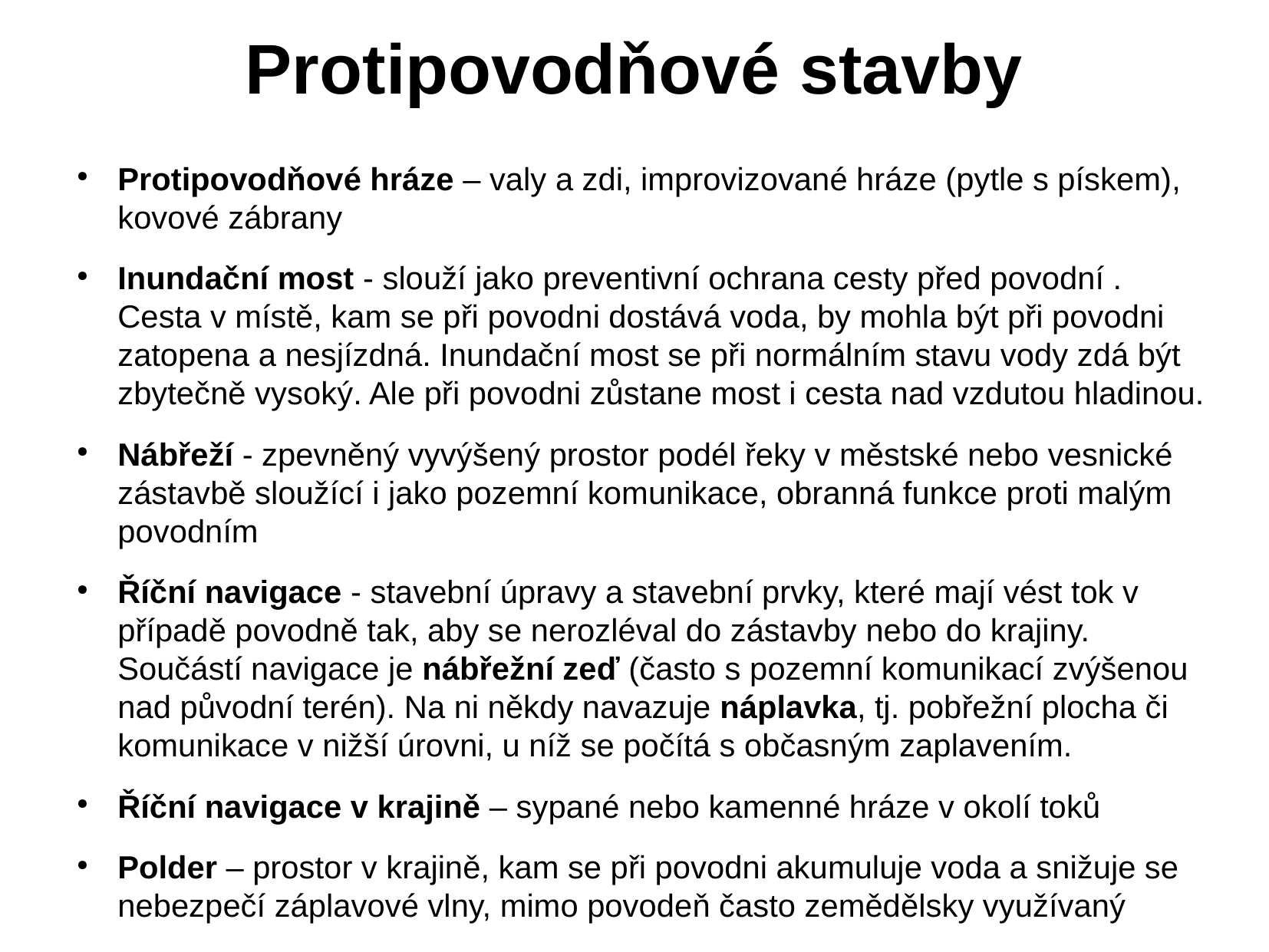

# Protipovodňové stavby
Protipovodňové hráze – valy a zdi, improvizované hráze (pytle s pískem), kovové zábrany
Inundační most - slouží jako preventivní ochrana cesty před povodní . Cesta v místě, kam se při povodni dostává voda, by mohla být při povodni zatopena a nesjízdná. Inundační most se při normálním stavu vody zdá být zbytečně vysoký. Ale při povodni zůstane most i cesta nad vzdutou hladinou.
Nábřeží - zpevněný vyvýšený prostor podél řeky v městské nebo vesnické zástavbě sloužící i jako pozemní komunikace, obranná funkce proti malým povodním
Říční navigace - stavební úpravy a stavební prvky, které mají vést tok v případě povodně tak, aby se nerozléval do zástavby nebo do krajiny. Součástí navigace je nábřežní zeď (často s pozemní komunikací zvýšenou nad původní terén). Na ni někdy navazuje náplavka, tj. pobřežní plocha či komunikace v nižší úrovni, u níž se počítá s občasným zaplavením.
Říční navigace v krajině – sypané nebo kamenné hráze v okolí toků
Polder – prostor v krajině, kam se při povodni akumuluje voda a snižuje se nebezpečí záplavové vlny, mimo povodeň často zemědělsky využívaný